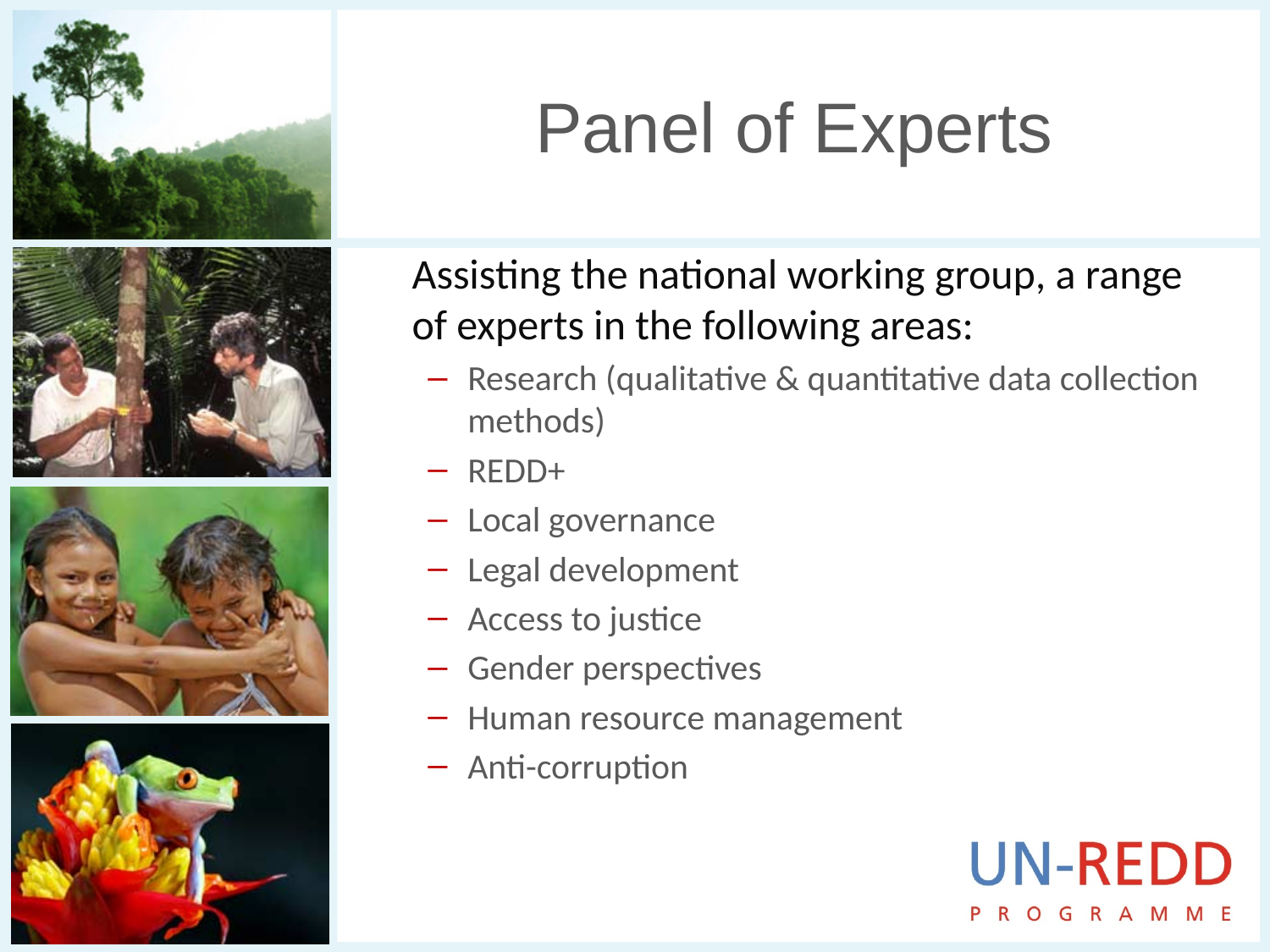

# Panel of Experts
	Assisting the national working group, a range of experts in the following areas:
Research (qualitative & quantitative data collection methods)
REDD+
Local governance
Legal development
Access to justice
Gender perspectives
Human resource management
Anti-corruption